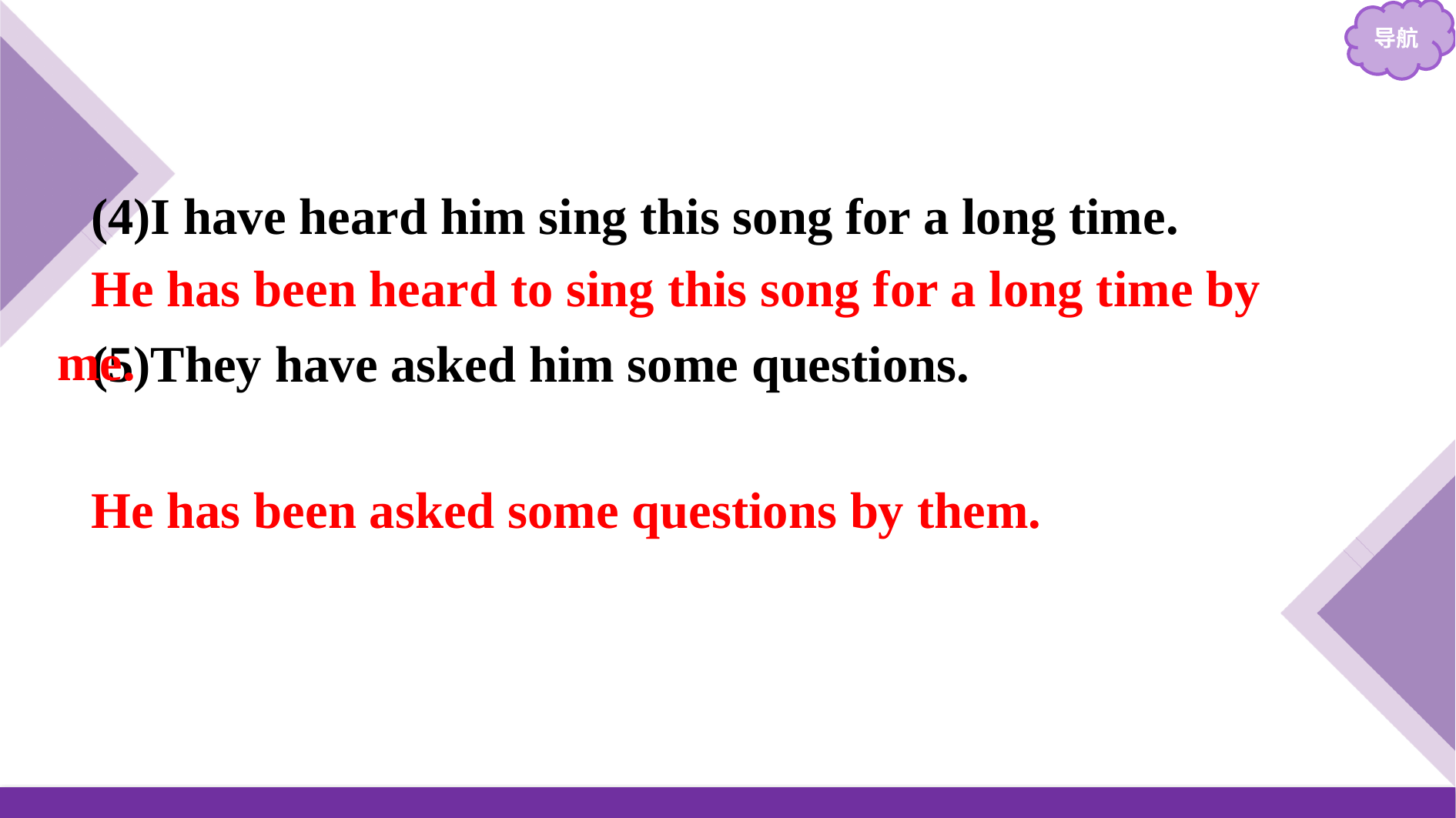

(4)I have heard him sing this song for a long time.

(5)They have asked him some questions.
He has been heard to sing this song for a long time by me.

He has been asked some questions by them.